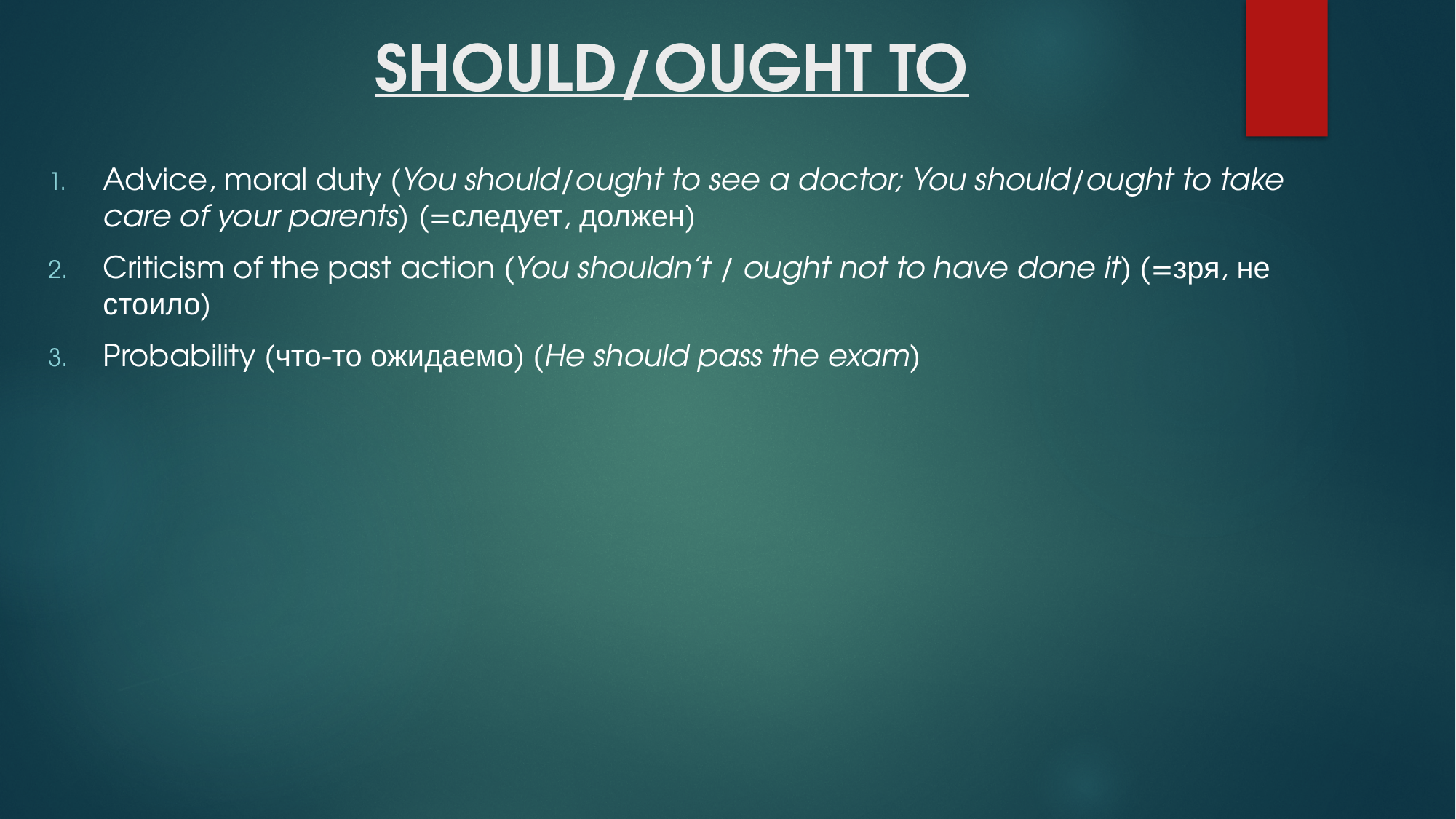

# SHOULD/OUGHT TO
Advice, moral duty (You should/ought to see a doctor; You should/ought to take care of your parents) (=следует, должен)
Criticism of the past action (You shouldn’t / ought not to have done it) (=зря, не стоило)
Probability (что-то ожидаемо) (He should pass the exam)